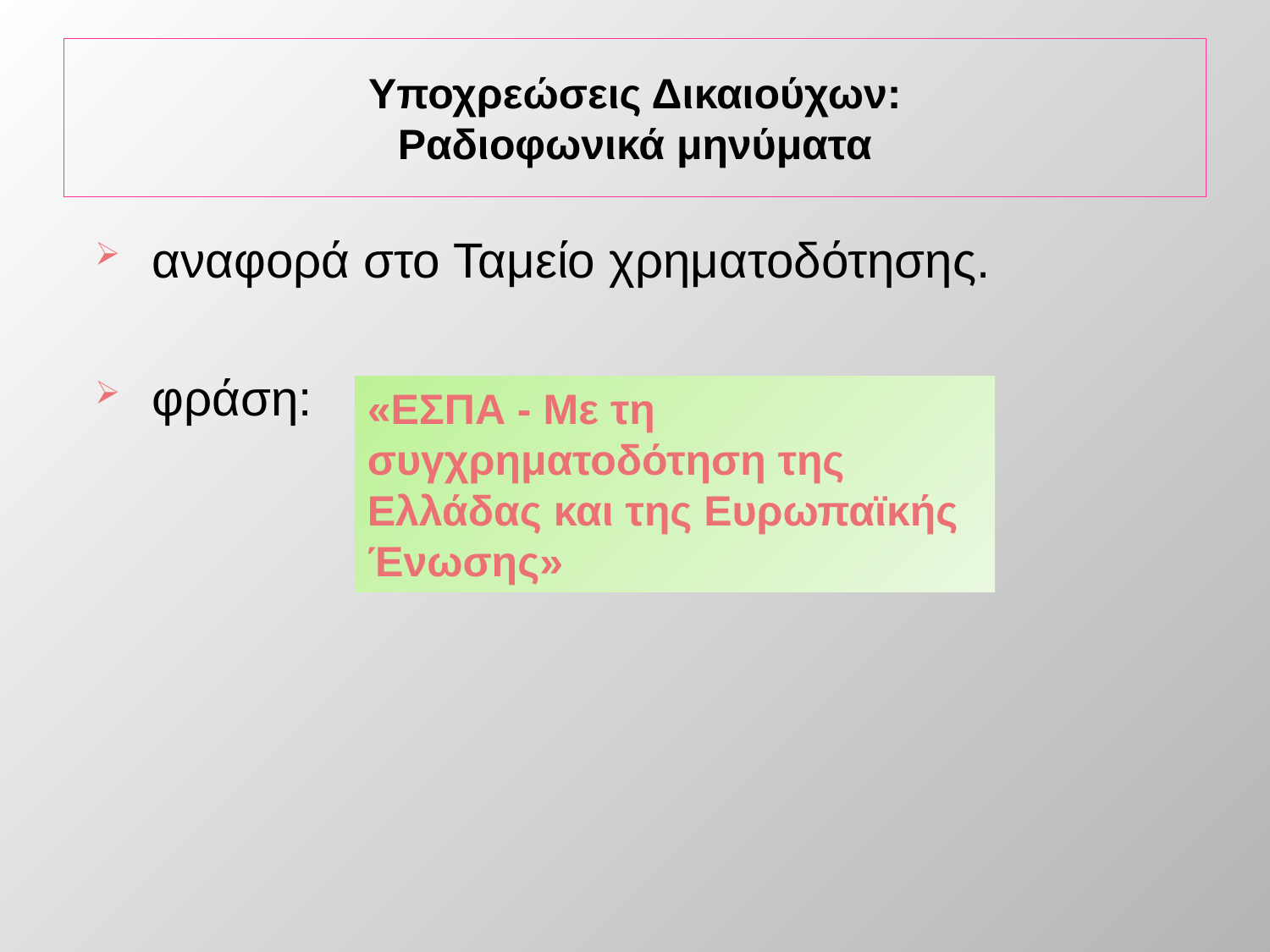

# Υποχρεώσεις Δικαιούχων: Ραδιοφωνικά μηνύματα
αναφορά στο Ταμείο χρηματοδότησης.

φράση:

«ΕΣΠΑ - Με τη συγχρηματοδότηση της Ελλάδας και της Ευρωπαϊκής Ένωσης»